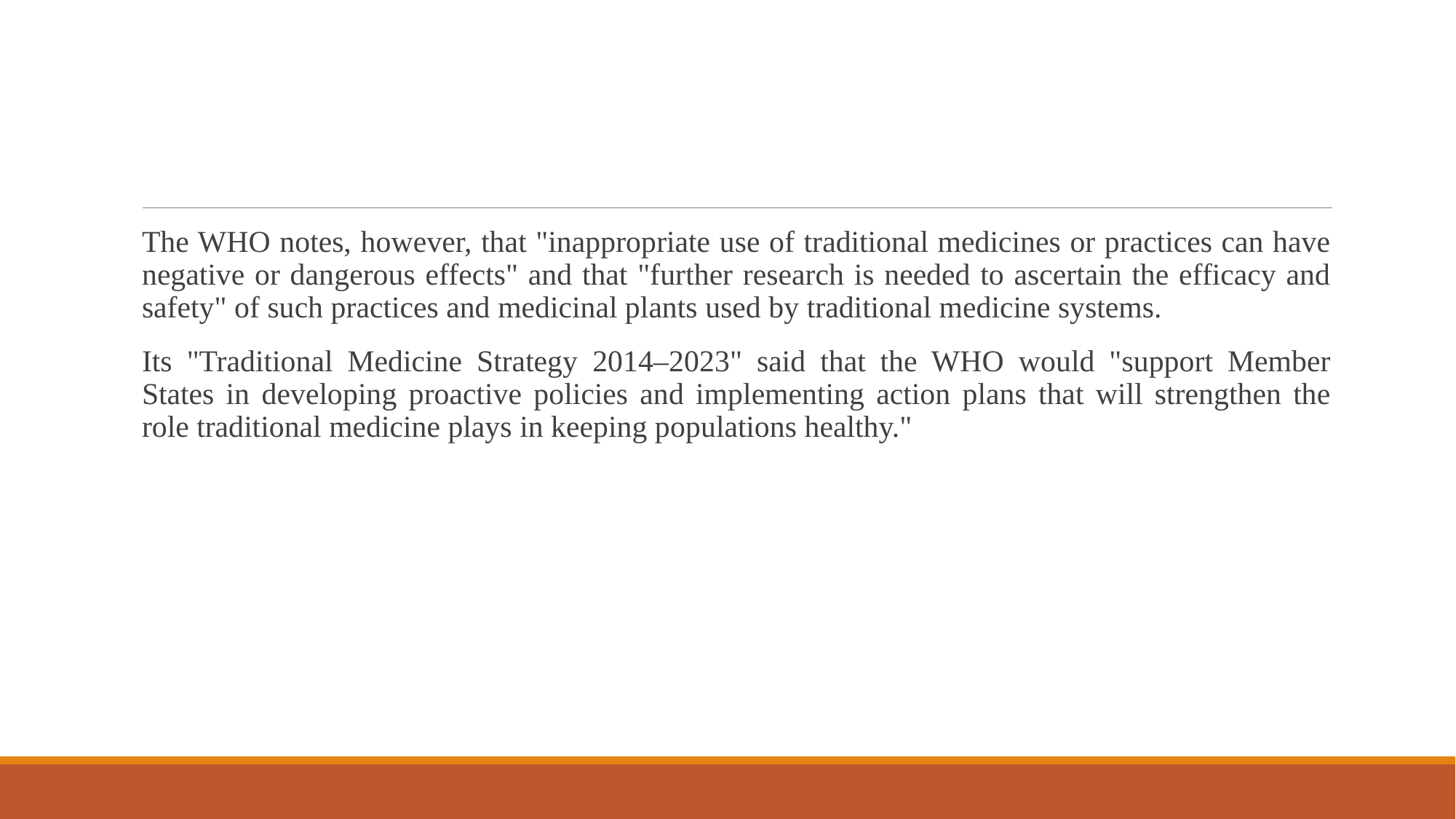

The WHO notes, however, that "inappropriate use of traditional medicines or practices can have negative or dangerous effects" and that "further research is needed to ascertain the efficacy and safety" of such practices and medicinal plants used by traditional medicine systems.
Its "Traditional Medicine Strategy 2014–2023" said that the WHO would "support Member States in developing proactive policies and implementing action plans that will strengthen the role traditional medicine plays in keeping populations healthy."